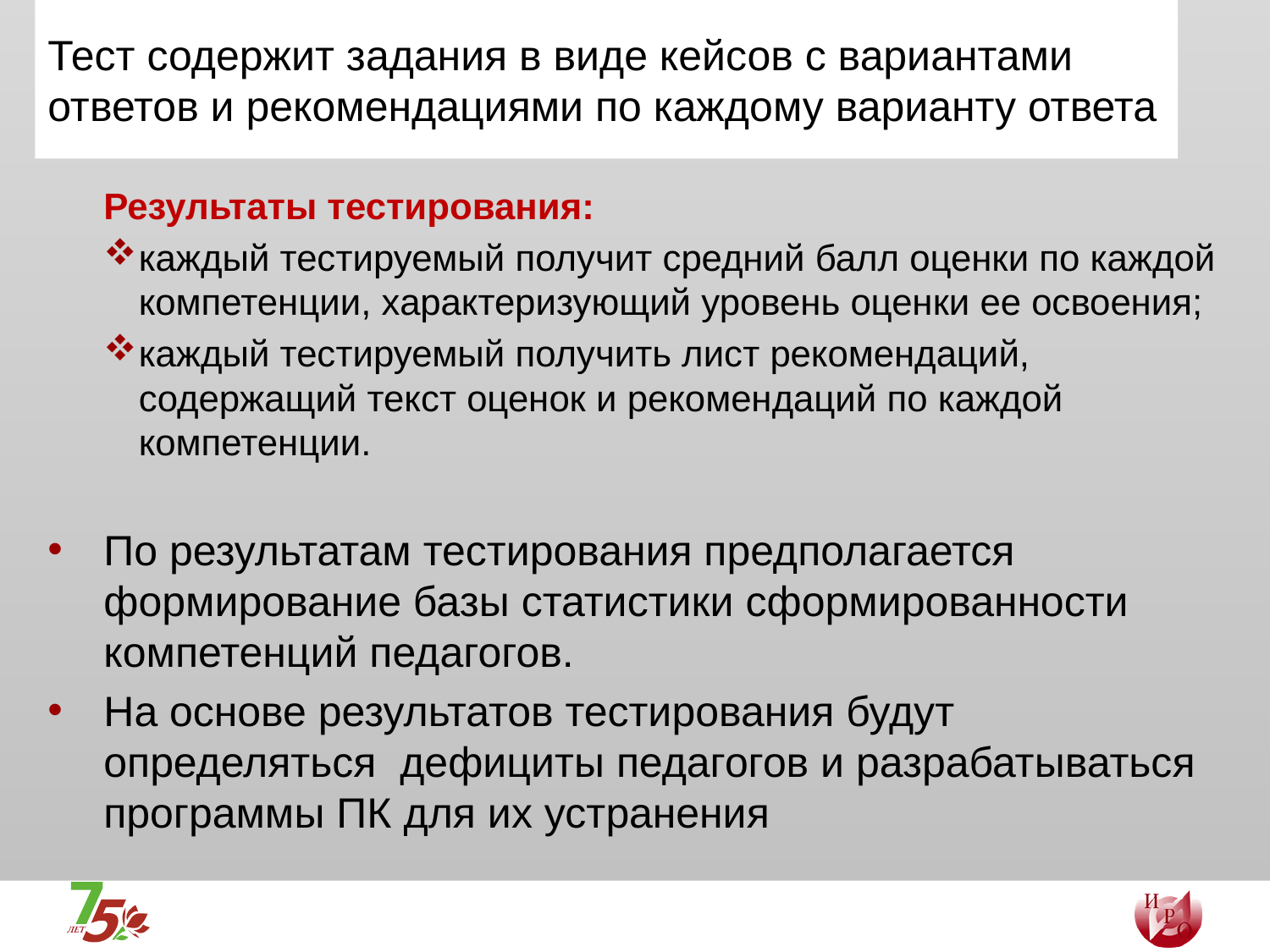

# Тест содержит задания в виде кейсов с вариантами ответов и рекомендациями по каждому варианту ответа
Результаты тестирования:
каждый тестируемый получит средний балл оценки по каждой компетенции, характеризующий уровень оценки ее освоения;
каждый тестируемый получить лист рекомендаций, содержащий текст оценок и рекомендаций по каждой компетенции.

По результатам тестирования предполагается формирование базы статистики сформированности компетенций педагогов.
На основе результатов тестирования будут определяться  дефициты педагогов и разрабатываться программы ПК для их устранения